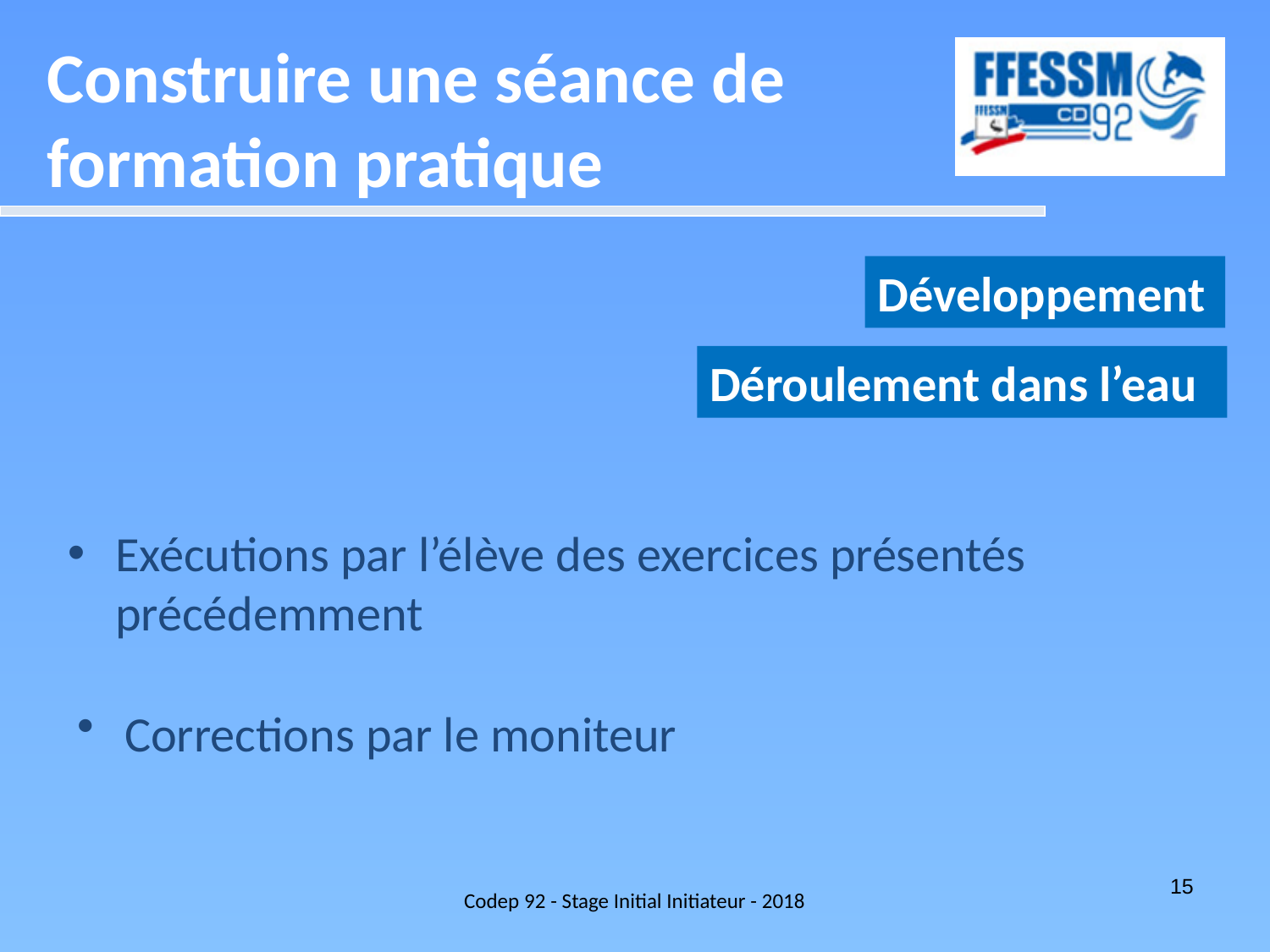

Construire une séance de formation pratique
Développement
Déroulement dans l’eau
Exécutions par l’élève des exercices présentés précédemment
Corrections par le moniteur
Codep 92 - Stage Initial Initiateur - 2018
15